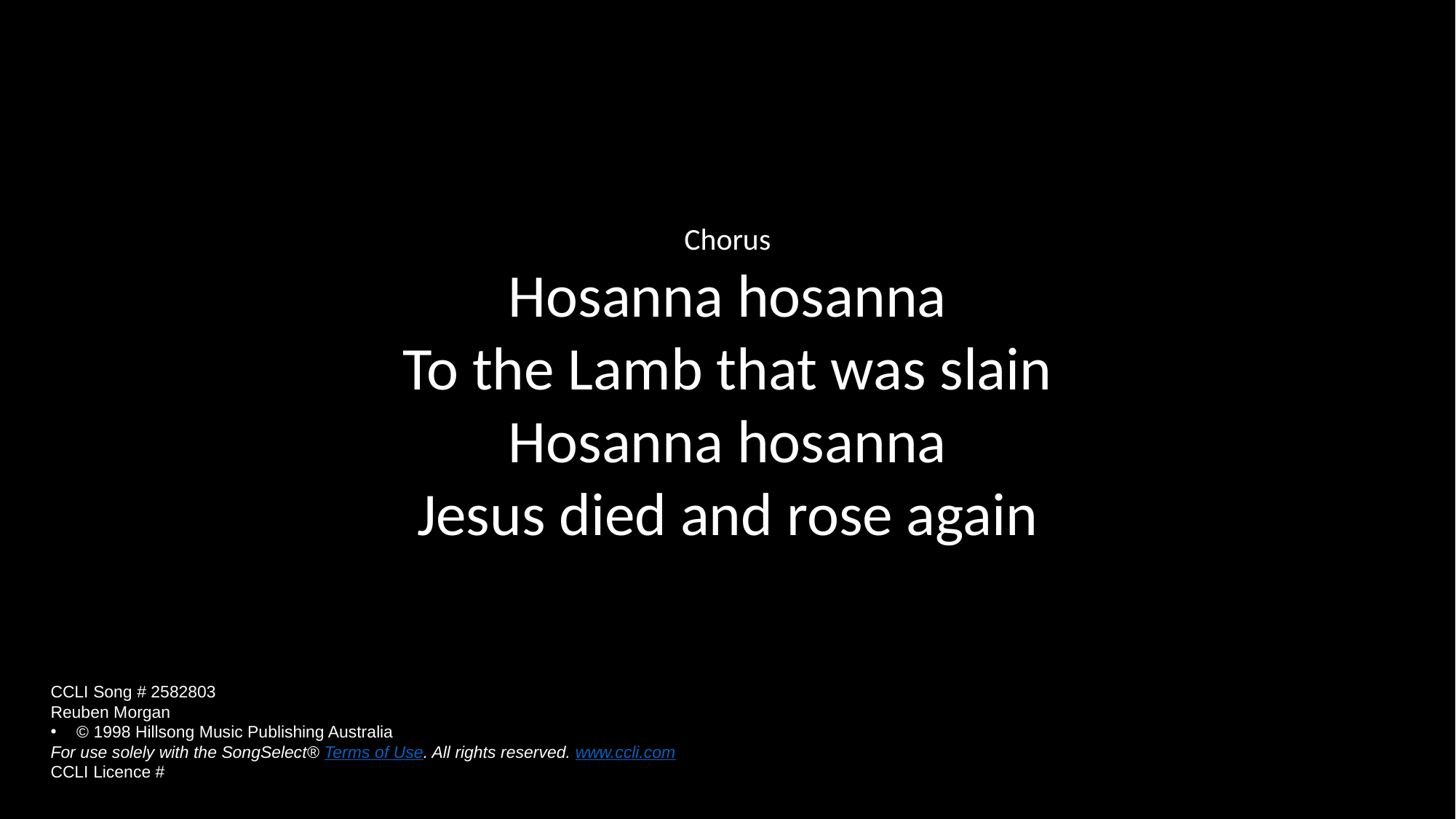

Chorus
Hosanna hosanna
To the Lamb that was slain
Hosanna hosanna
Jesus died and rose again
CCLI Song # 2582803
Reuben Morgan
© 1998 Hillsong Music Publishing Australia
For use solely with the SongSelect® Terms of Use. All rights reserved. www.ccli.com
CCLI Licence #